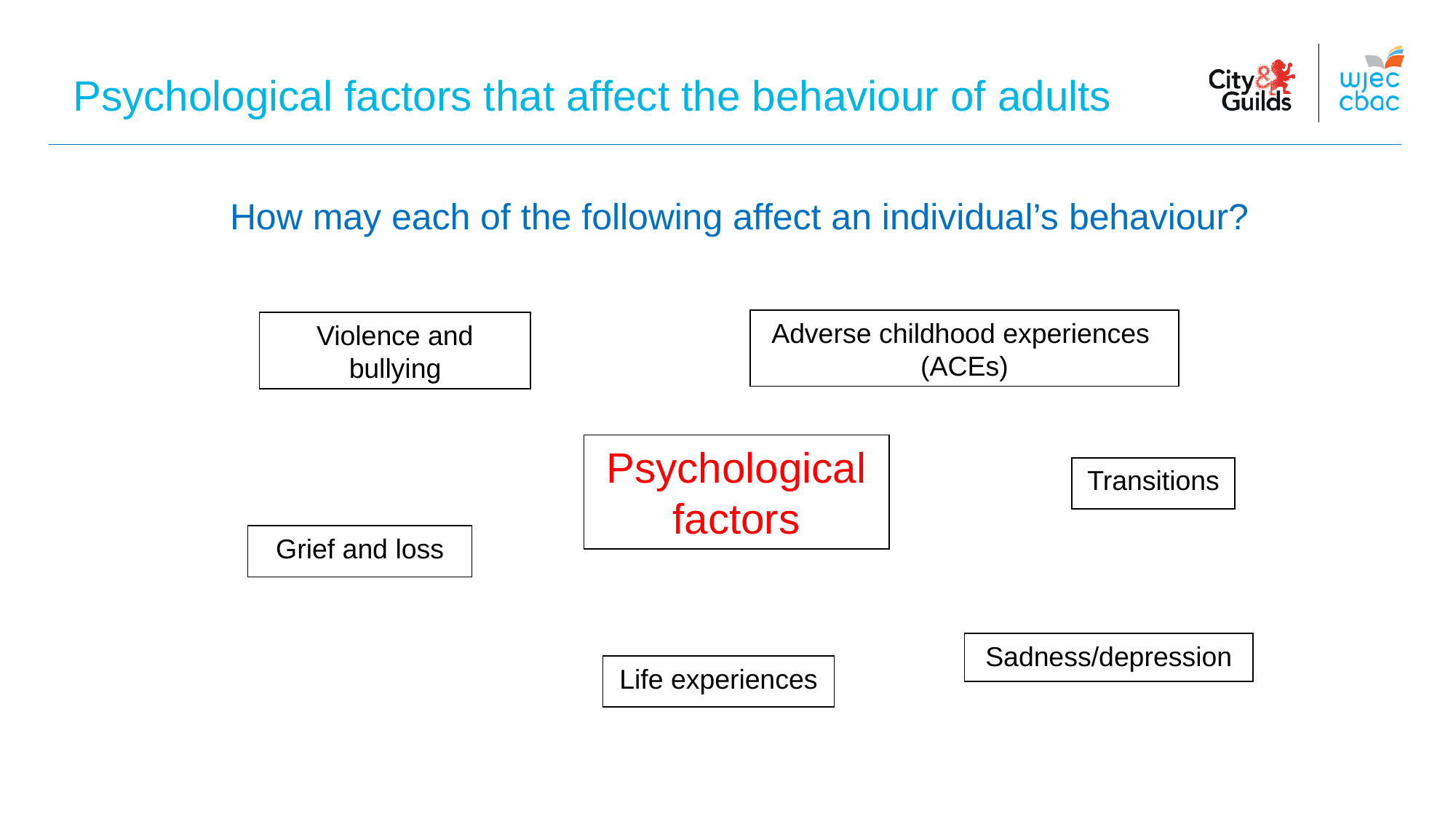

Psychological factors that affect the behaviour of adults
How may each of the following affect an individual’s behaviour?
Adverse childhood experiences  (ACEs)

Violence and bullying

Psychological factors

Transitions

Grief and loss

Sadness/depression

Life experiences